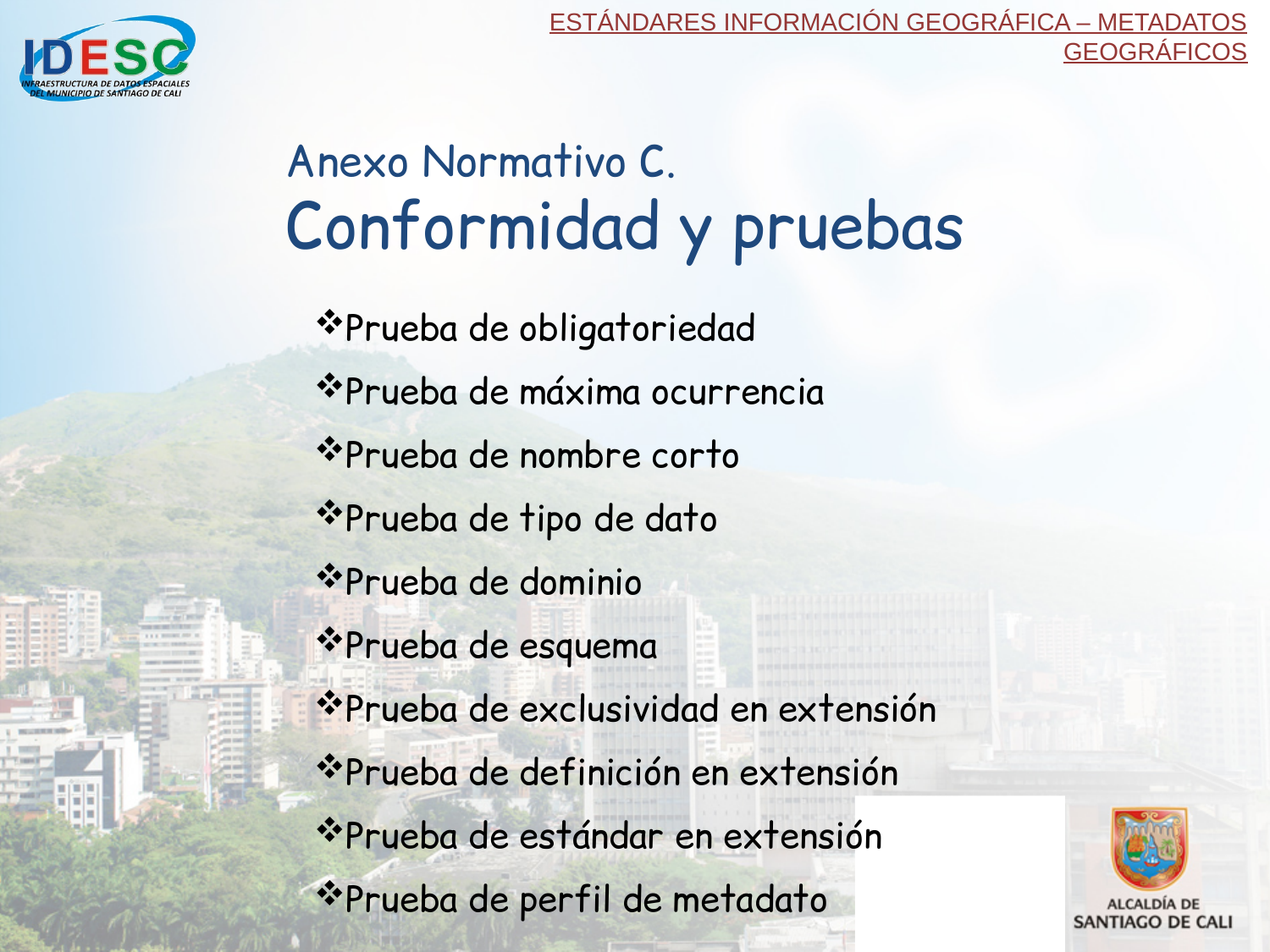

ESTÁNDARES INFORMACIÓN GEOGRÁFICA – METADATOS GEOGRÁFICOS
Anexo Normativo C.
Conformidad y pruebas
Prueba de obligatoriedad
Prueba de máxima ocurrencia
Prueba de nombre corto
Prueba de tipo de dato
Prueba de dominio
Prueba de esquema
Prueba de exclusividad en extensión
Prueba de definición en extensión
Prueba de estándar en extensión
Prueba de perfil de metadato